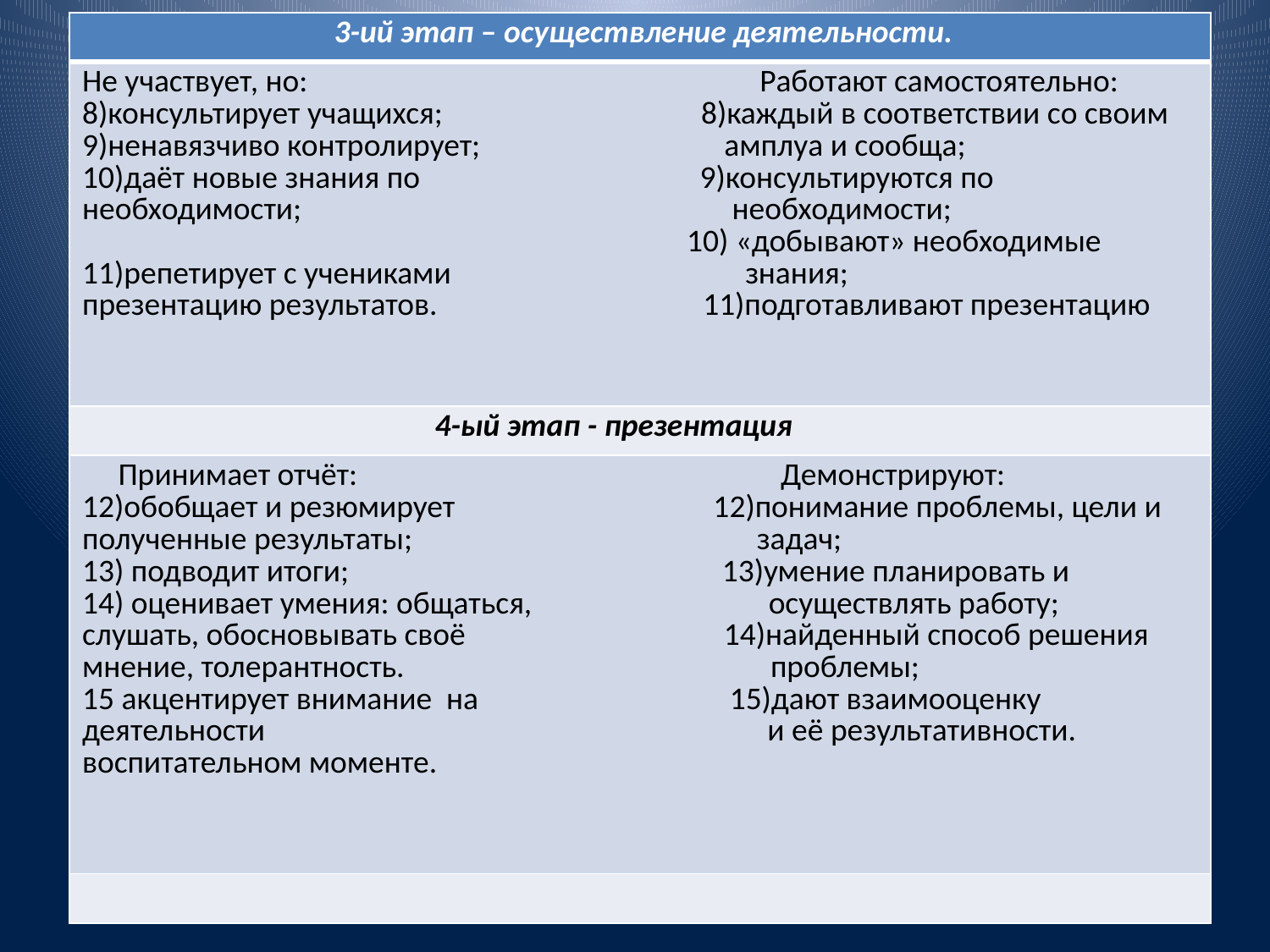

| 3-ий этап – осуществление деятельности. |
| --- |
| Не участвует, но: Работают самостоятельно: 8)консультирует учащихся; 8)каждый в соответствии со своим 9)ненавязчиво контролирует; амплуа и сообща; 10)даёт новые знания по 9)консультируются по необходимости; необходимости; 10) «добывают» необходимые 11)репетирует с учениками знания; презентацию результатов. 11)подготавливают презентацию |
| 4-ый этап - презентация |
| Принимает отчёт: Демонстрируют: 12)обобщает и резюмирует 12)понимание проблемы, цели и полученные результаты; задач; 13) подводит итоги; 13)умение планировать и 14) оценивает умения: общаться, осуществлять работу; слушать, обосновывать своё 14)найденный способ решения мнение, толерантность. проблемы; 15 акцентирует внимание на 15)дают взаимооценку деятельности и её результативности. воспитательном моменте. |
|  |
#